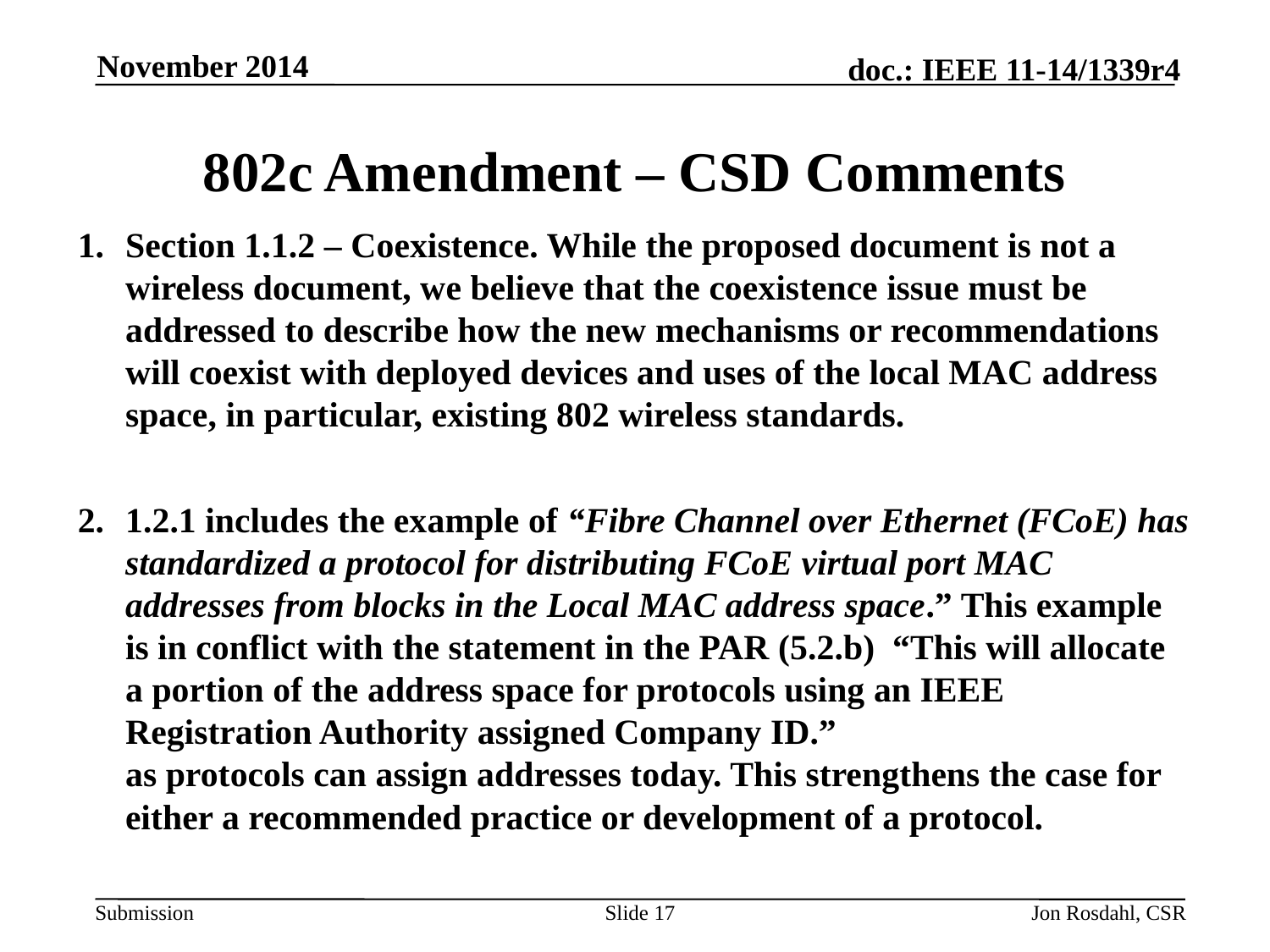

November 2014
# 802c Amendment – CSD Comments
Section 1.1.2 – Coexistence. While the proposed document is not a wireless document, we believe that the coexistence issue must be addressed to describe how the new mechanisms or recommendations will coexist with deployed devices and uses of the local MAC address space, in particular, existing 802 wireless standards.

1.2.1 includes the example of “Fibre Channel over Ethernet (FCoE) has standardized a protocol for distributing FCoE virtual port MAC addresses from blocks in the Local MAC address space.” This example is in conflict with the statement in the PAR (5.2.b)  “This will allocate a portion of the address space for protocols using an IEEE Registration Authority assigned Company ID.”
as protocols can assign addresses today. This strengthens the case for either a recommended practice or development of a protocol.
Slide 17
Jon Rosdahl, CSR